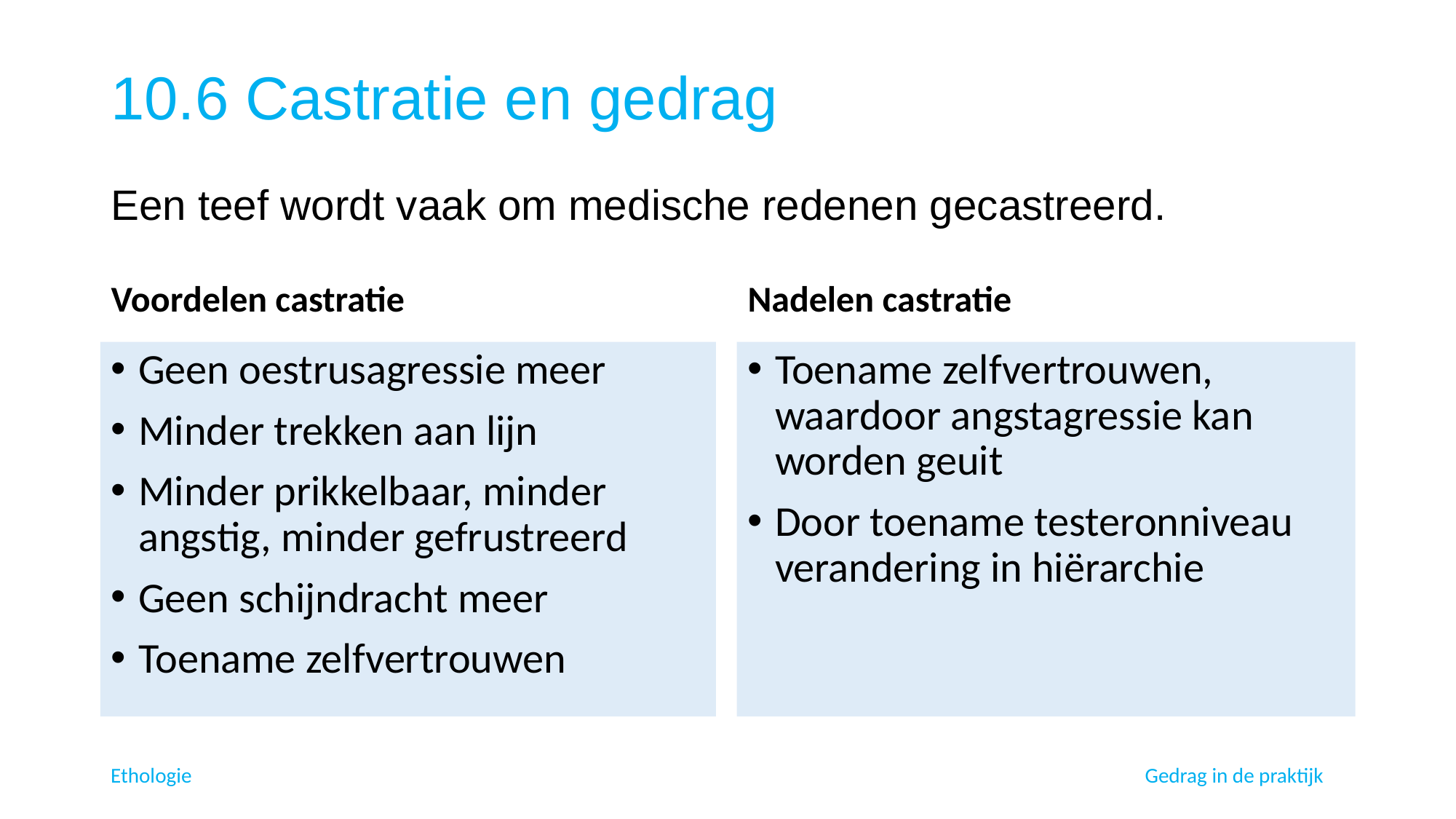

# 10.6 Castratie en gedrag
Een teef wordt vaak om medische redenen gecastreerd.
Voordelen castratie
Nadelen castratie
Geen oestrusagressie meer
Minder trekken aan lijn
Minder prikkelbaar, minder angstig, minder gefrustreerd
Geen schijndracht meer
Toename zelfvertrouwen
Toename zelfvertrouwen, waardoor angstagressie kan worden geuit
Door toename testeronniveau verandering in hiërarchie
Ethologie
Gedrag in de praktijk